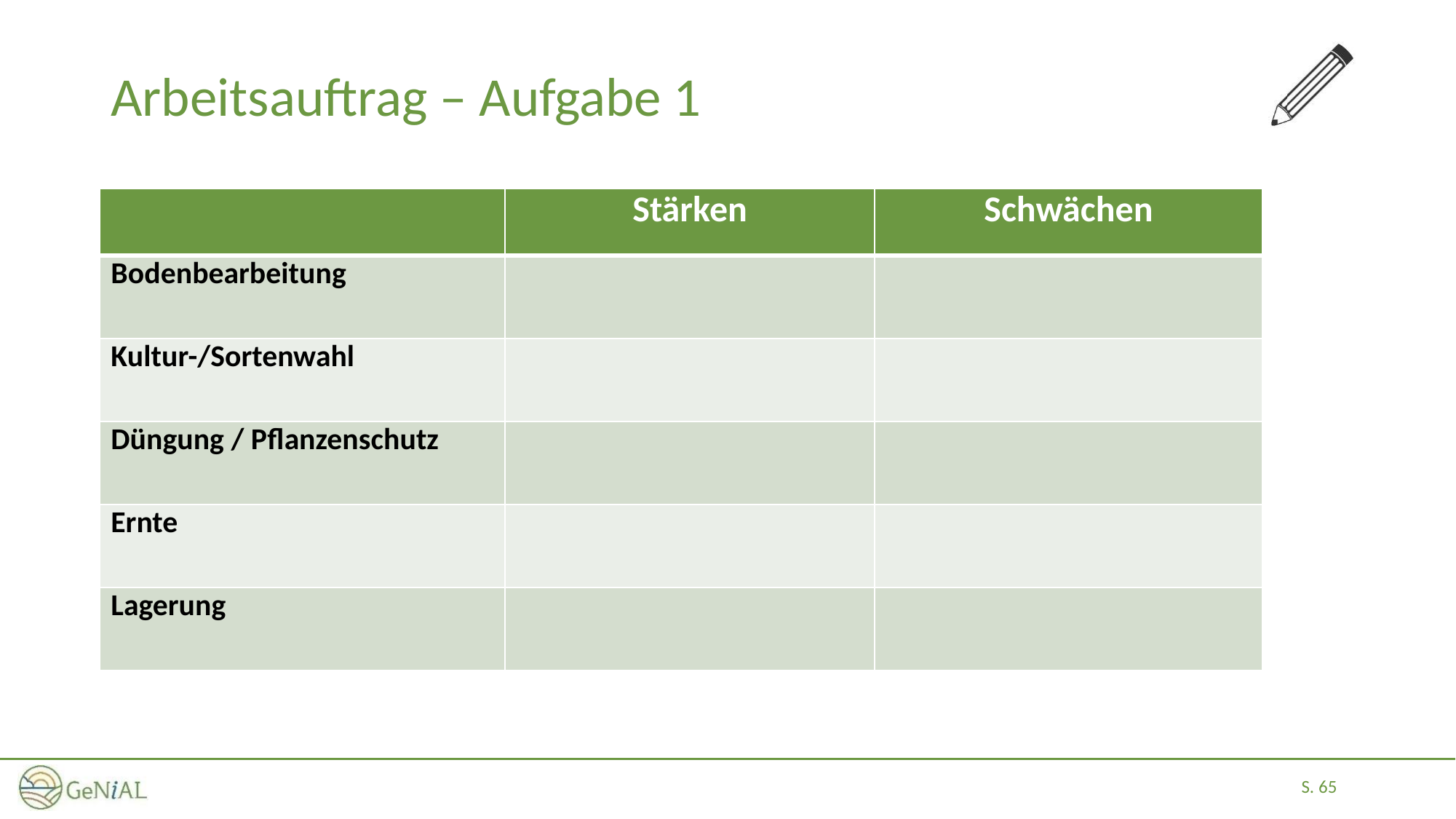

# Arbeitsauftrag – Aufgabe 1

|  | Stärken | Schwächen |
| --- | --- | --- |
| Bodenbearbeitung |  |  |
| Kultur-/Sortenwahl |  |  |
| Düngung / Pflanzenschutz |  |  |
| Ernte |  |  |
| Lagerung |  |  |